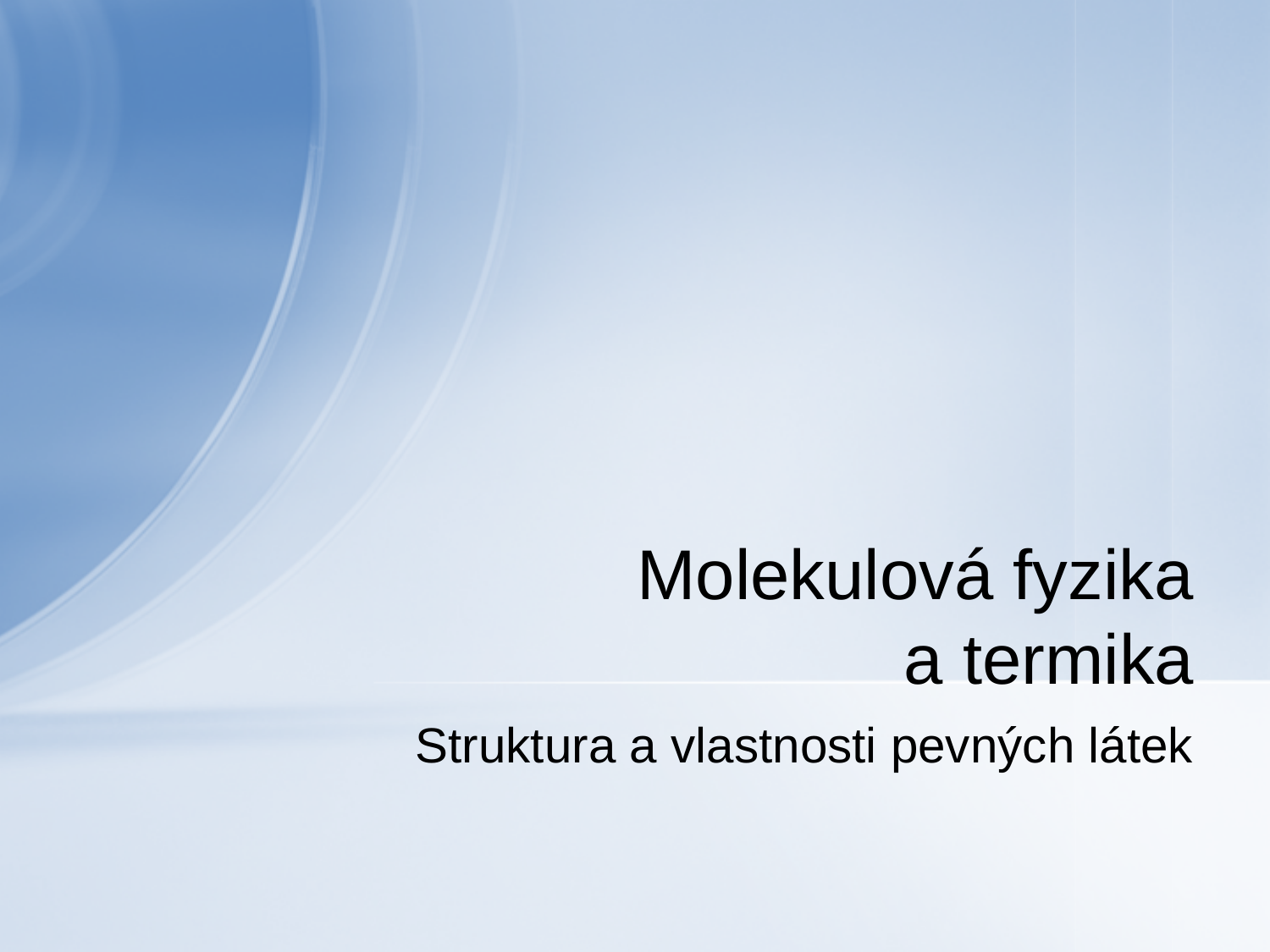

# Molekulová fyzika a termika
Struktura a vlastnosti pevných látek